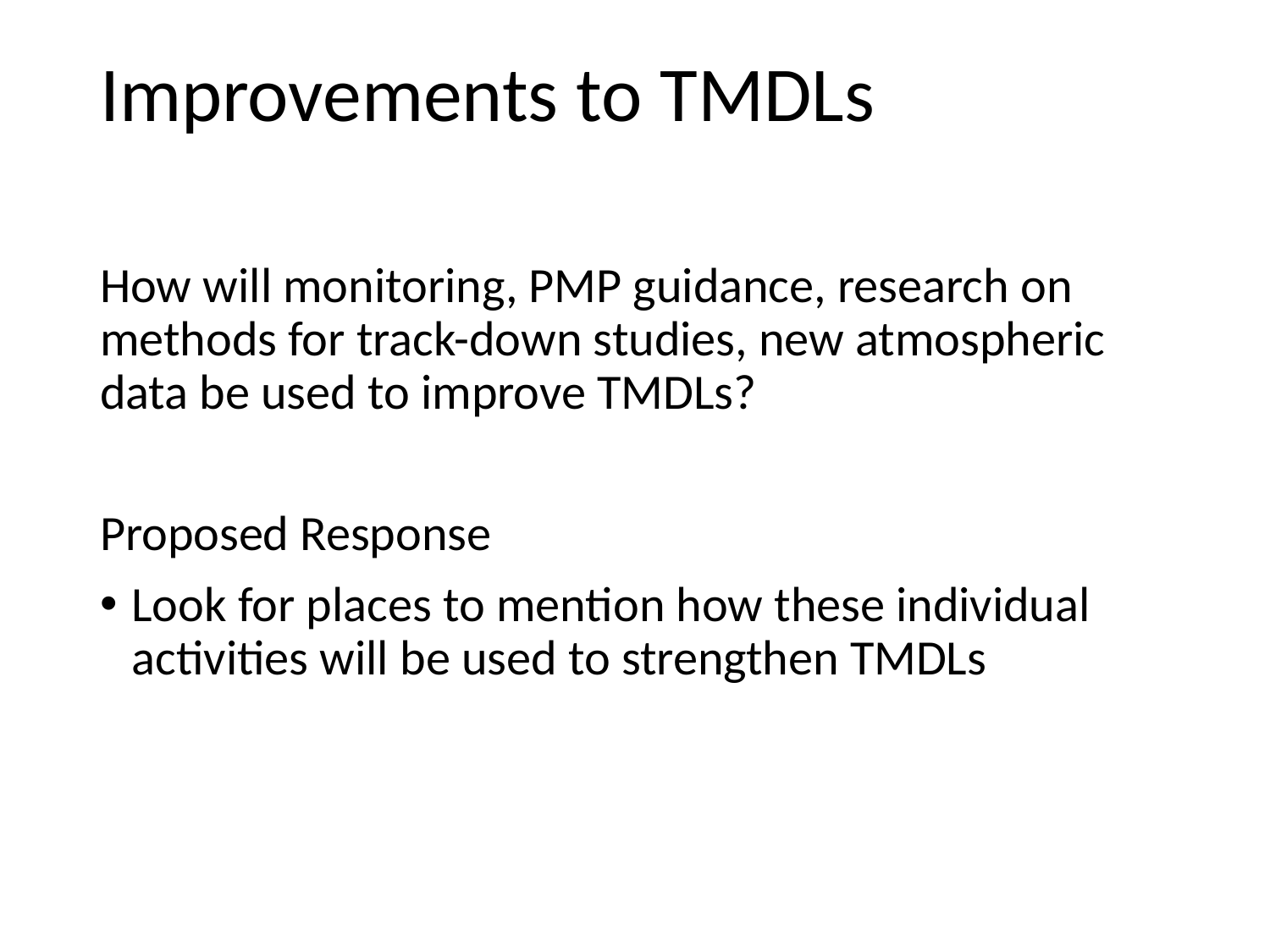

# Improvements to TMDLs
How will monitoring, PMP guidance, research on methods for track-down studies, new atmospheric data be used to improve TMDLs?

Proposed Response
Look for places to mention how these individual activities will be used to strengthen TMDLs